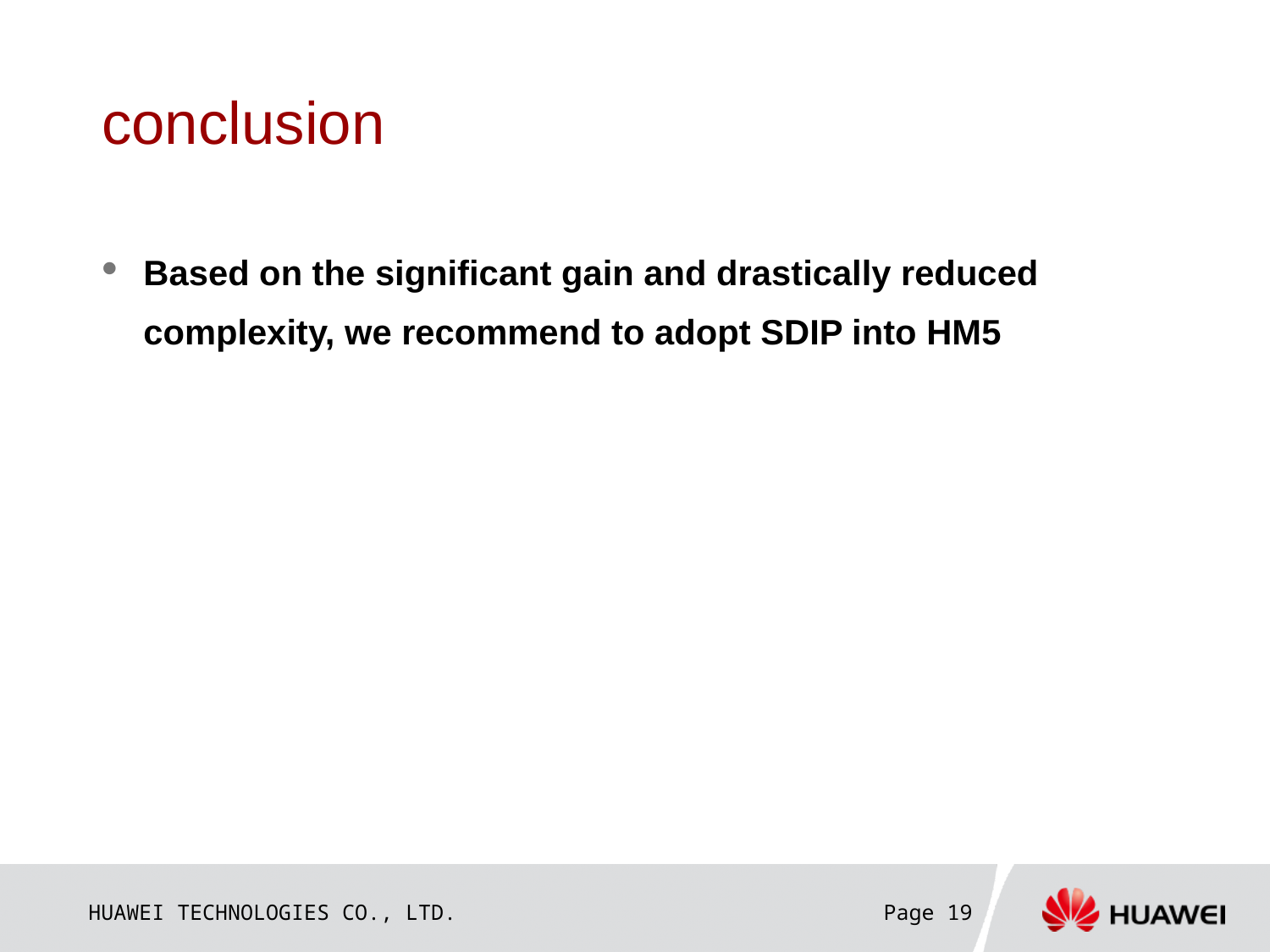

# conclusion
Based on the significant gain and drastically reduced complexity, we recommend to adopt SDIP into HM5
Page 19